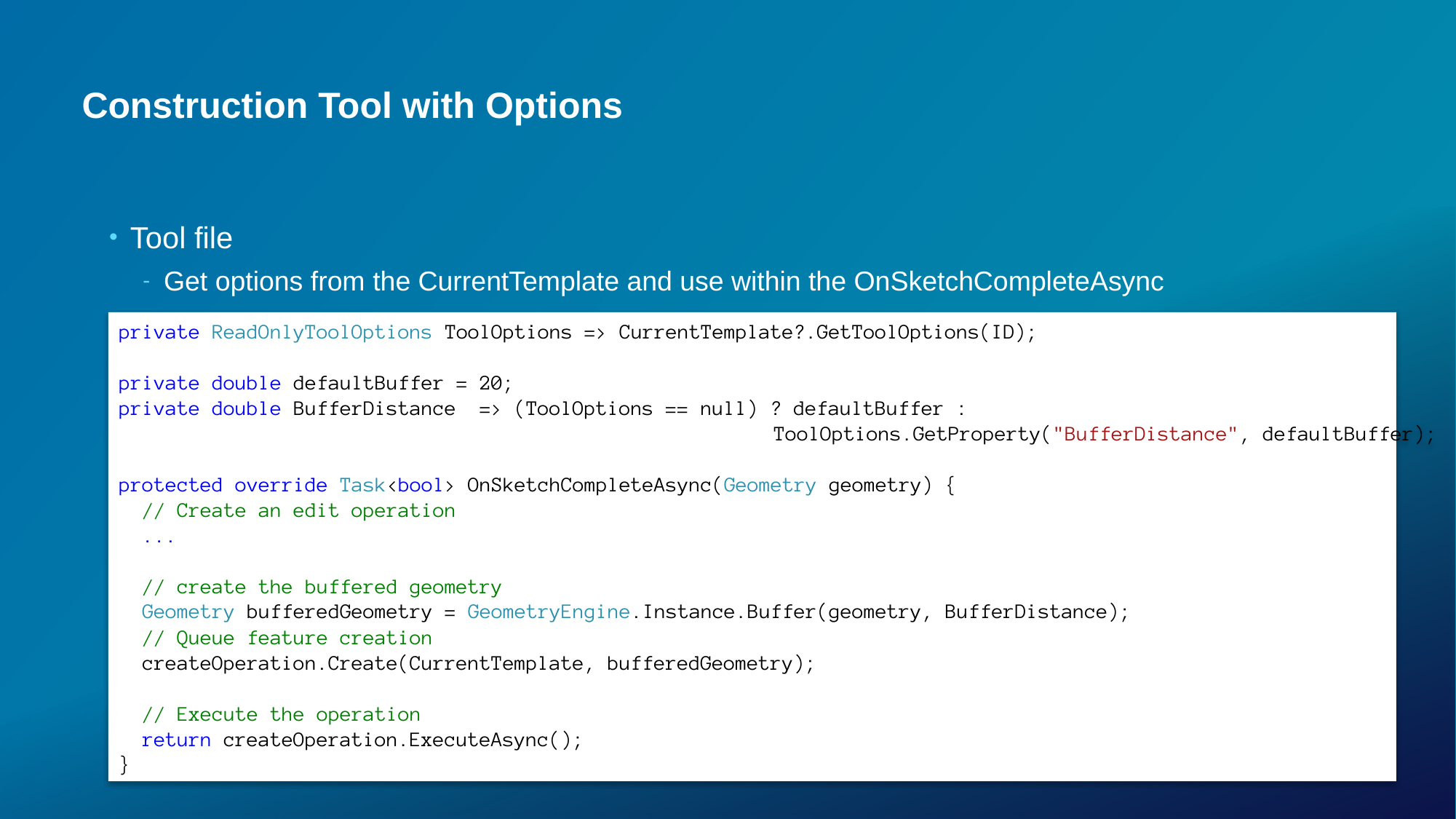

# Construction Tool with Options
Tool file
Get options from the CurrentTemplate and use within the OnSketchCompleteAsync

private ReadOnlyToolOptions ToolOptions => CurrentTemplate?.GetToolOptions(ID);

private double defaultBuffer = 20;
private double BufferDistance  => (ToolOptions == null) ? defaultBuffer :
						ToolOptions.GetProperty("BufferDistance", defaultBuffer);

protected override Task<bool> OnSketchCompleteAsync(Geometry geometry) {
  // Create an edit operation
  ...

  // create the buffered geometry
  Geometry bufferedGeometry = GeometryEngine.Instance.Buffer(geometry, BufferDistance);
  // Queue feature creation
  createOperation.Create(CurrentTemplate, bufferedGeometry);

  // Execute the operation
  return createOperation.ExecuteAsync();
}